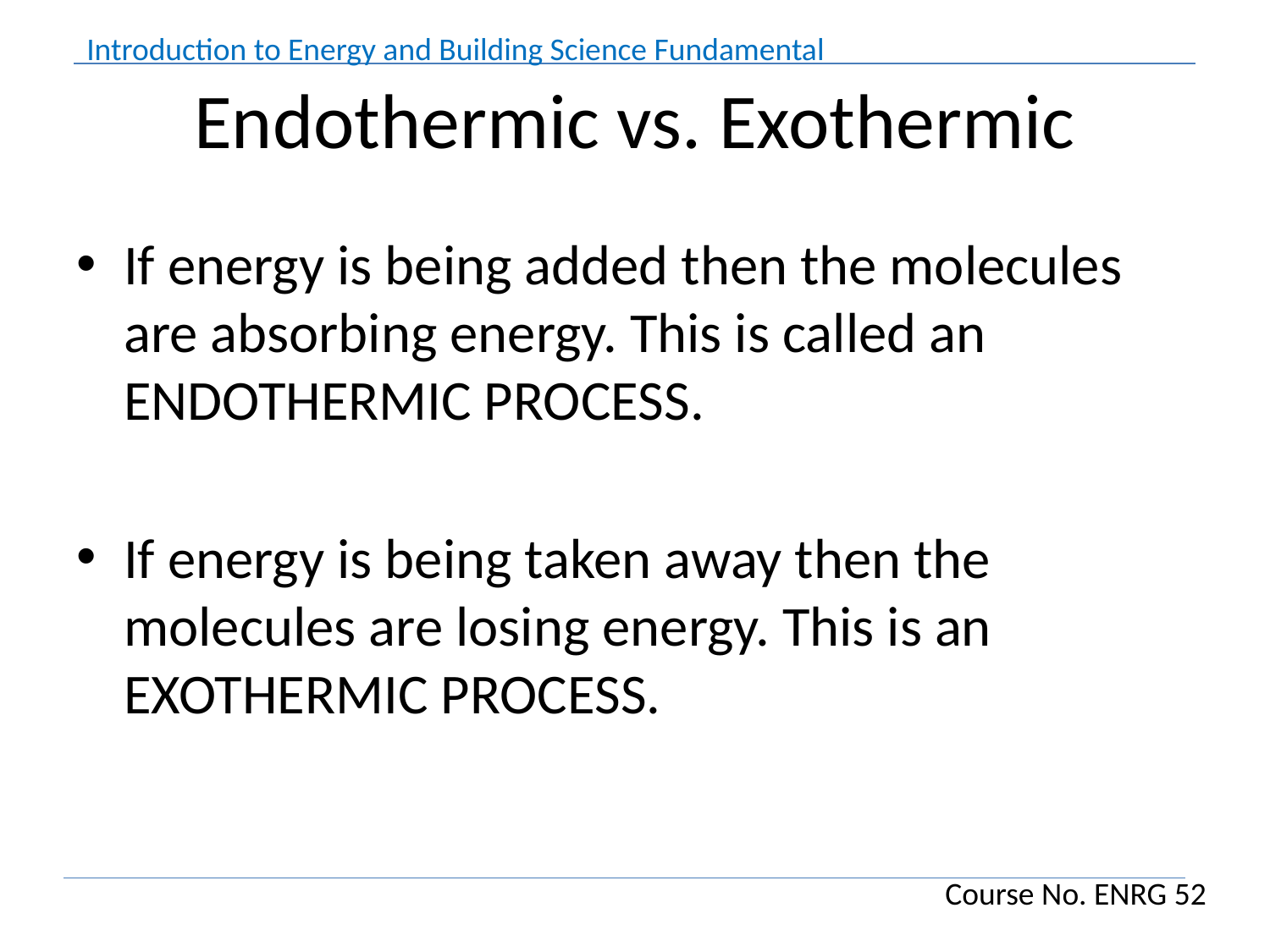

# Endothermic vs. Exothermic
If energy is being added then the molecules are absorbing energy. This is called an ENDOTHERMIC PROCESS.

If energy is being taken away then the molecules are losing energy. This is an EXOTHERMIC PROCESS.